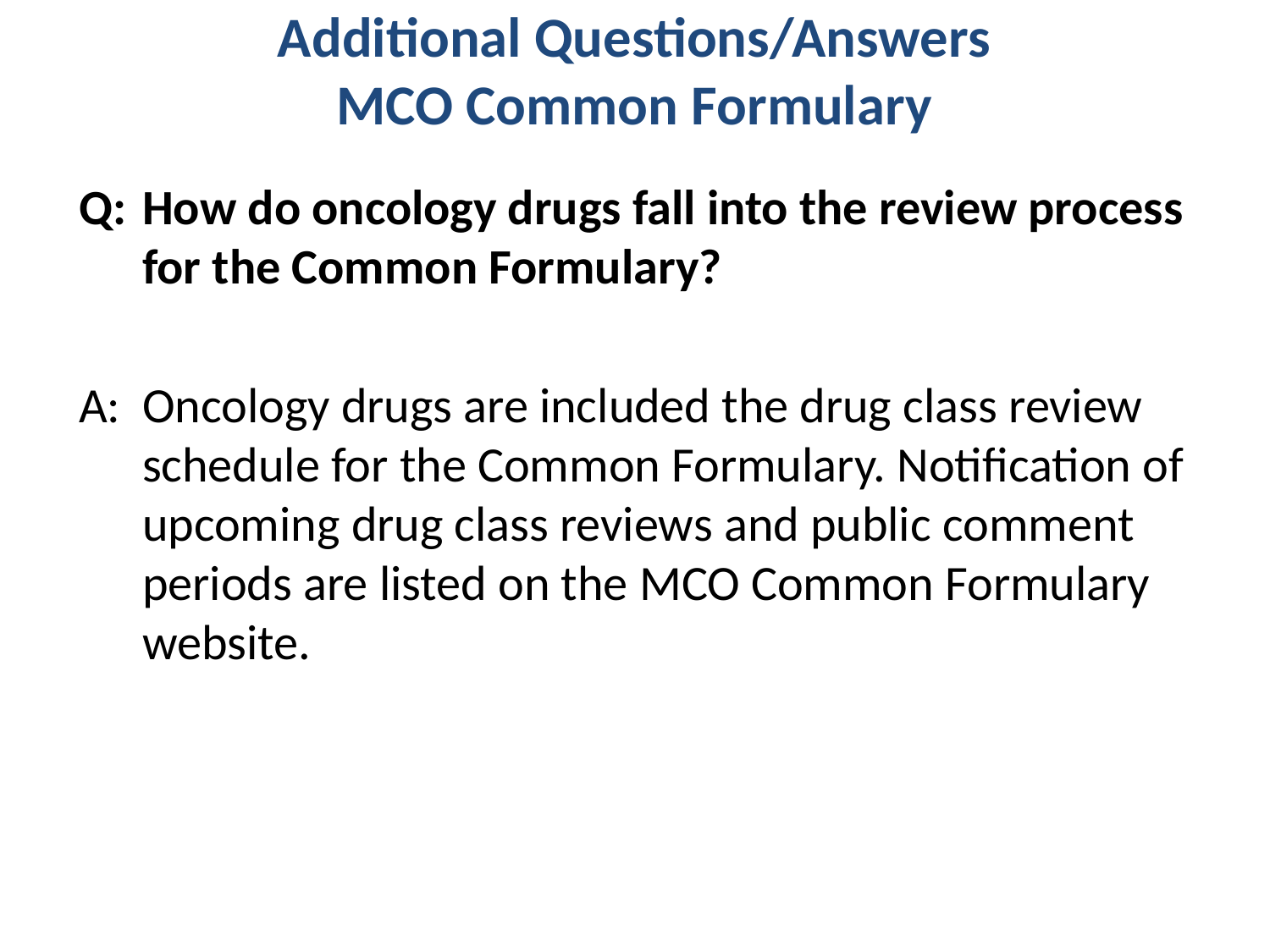

# Additional Questions/Answers MCO Common Formulary
Q:	How do oncology drugs fall into the review process for the Common Formulary?

A: 	Oncology drugs are included the drug class review schedule for the Common Formulary. Notification of upcoming drug class reviews and public comment periods are listed on the MCO Common Formulary website.